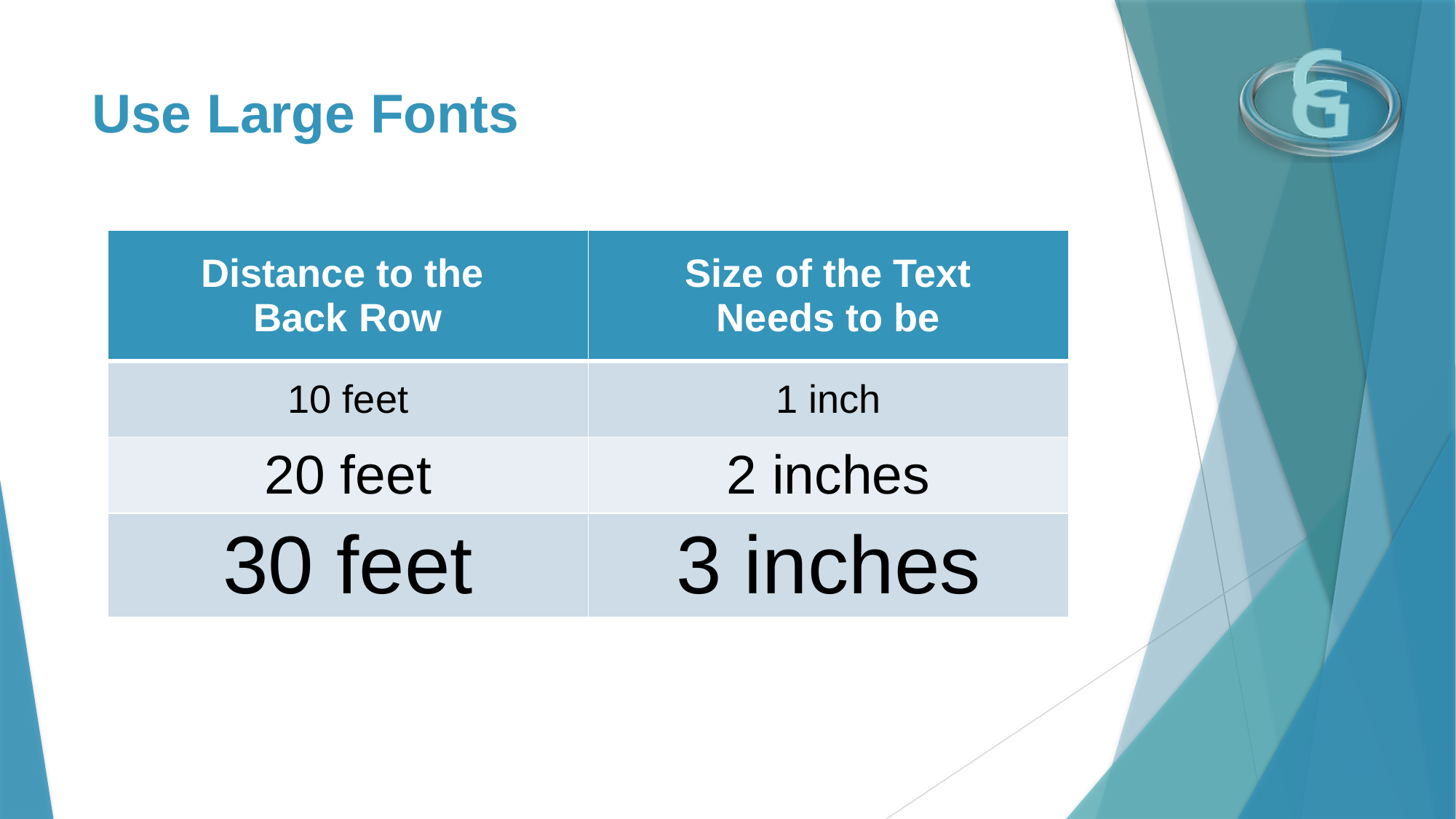

# Use Large Fonts
| Distance to the Back Row | Size of the Text Needs to be |
| --- | --- |
| 10 feet | 1 inch |
| 20 feet | 2 inches |
| 30 feet | 3 inches |
10